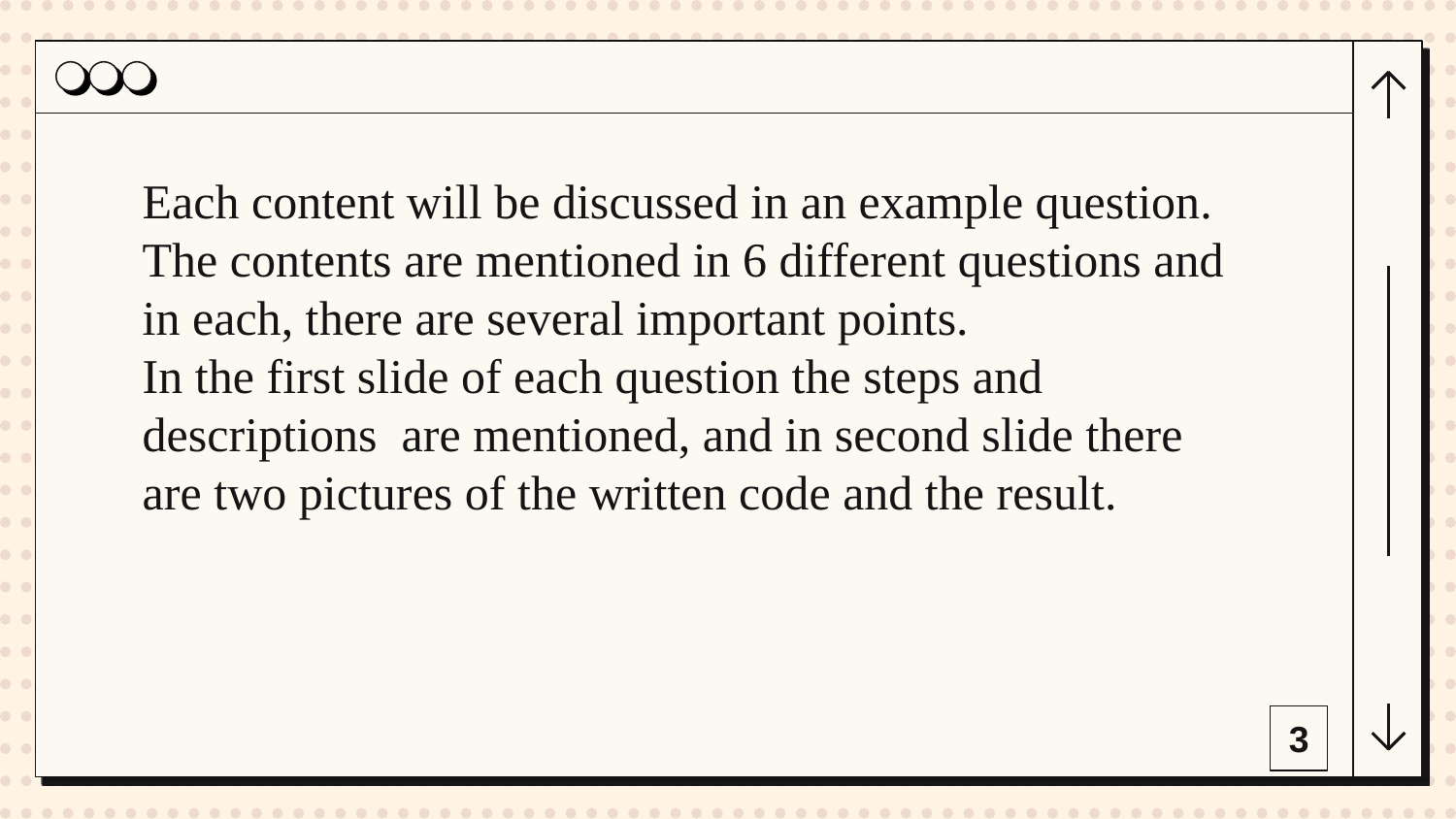

# Each content will be discussed in an example question. The contents are mentioned in 6 different questions and in each, there are several important points. In the first slide of each question the steps and descriptions  are mentioned, and in second slide there are two pictures of the written code and the result.
3